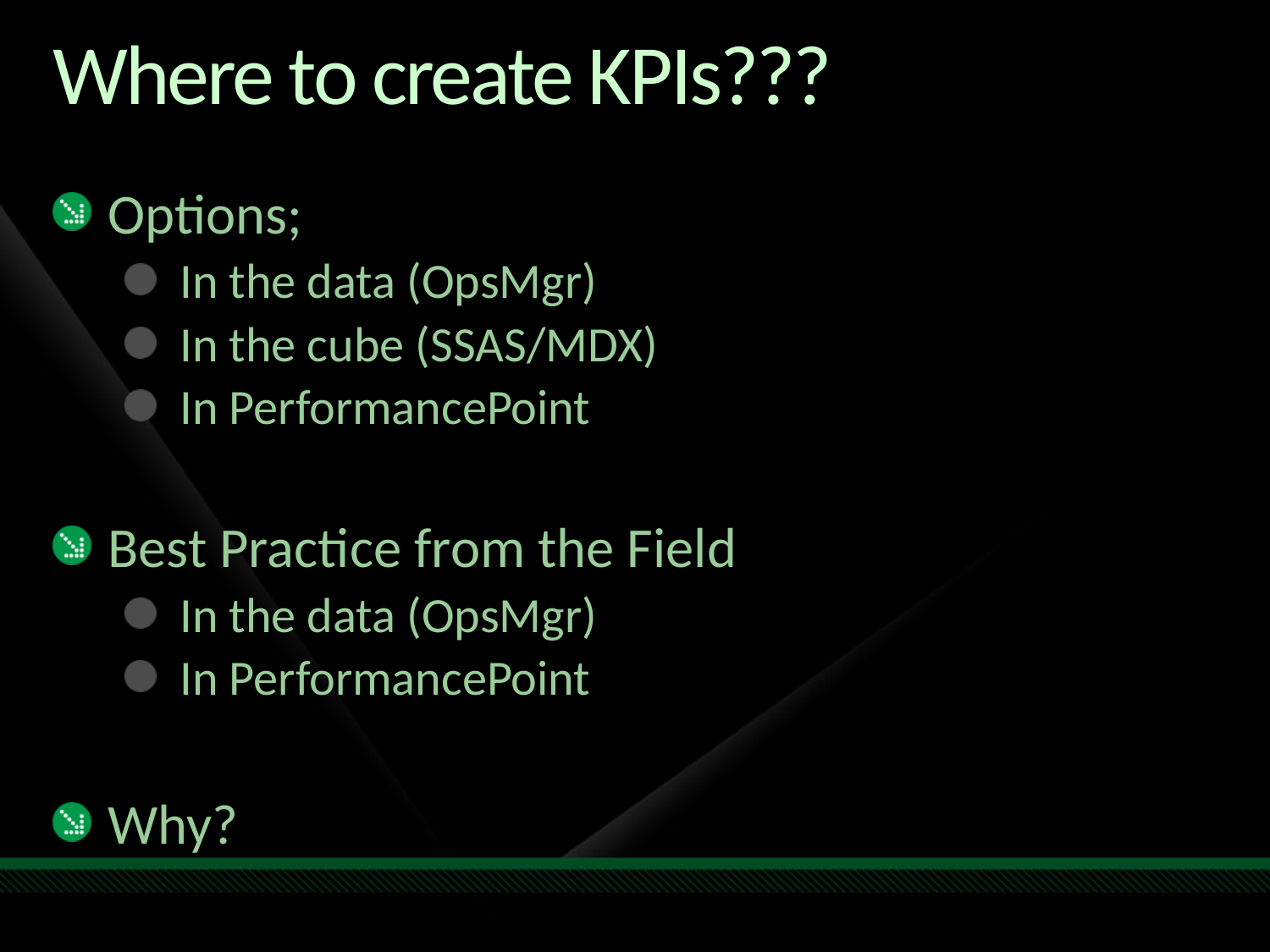

# Where to create KPIs???
Options;
In the data (OpsMgr)
In the cube (SSAS/MDX)
In PerformancePoint

Best Practice from the Field
In the data (OpsMgr)
In PerformancePoint

Why?